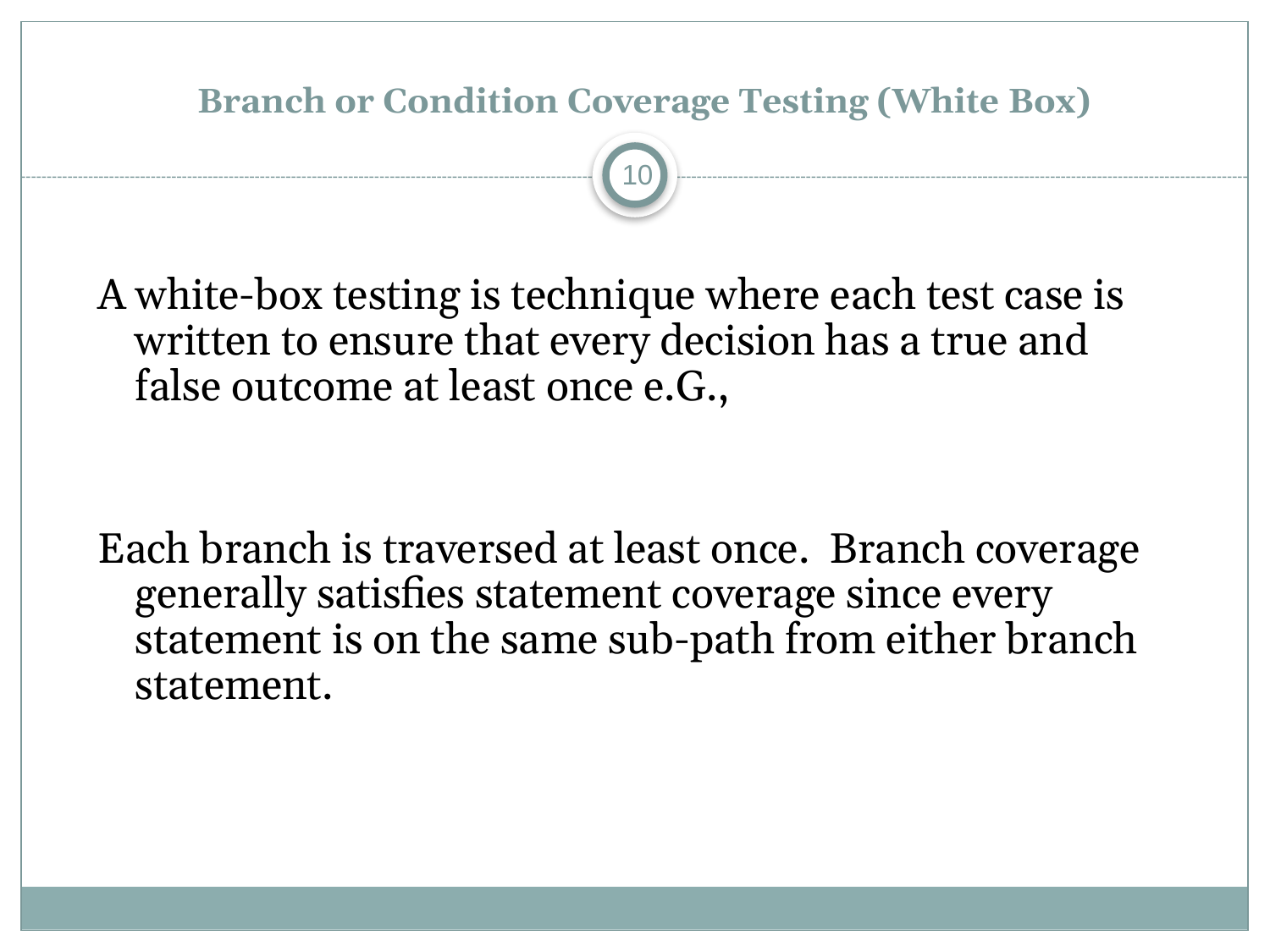

# Branch or Condition Coverage Testing (White Box)
10
A white-box testing is technique where each test case is written to ensure that every decision has a true and false outcome at least once e.G.,

Each branch is traversed at least once.  Branch coverage generally satisfies statement coverage since every statement is on the same sub-path from either branch statement.